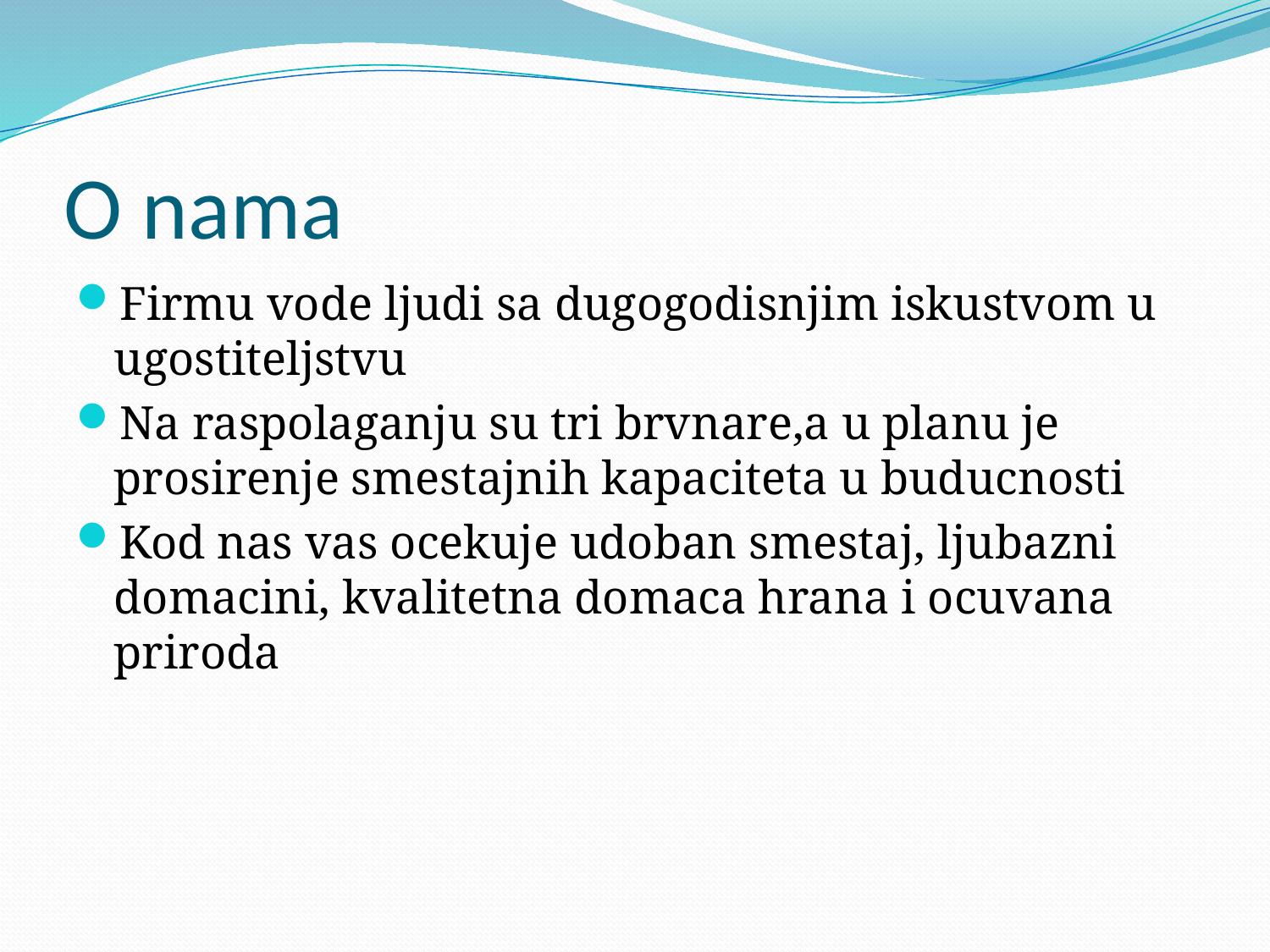

# O nama
Firmu vode ljudi sa dugogodisnjim iskustvom u ugostiteljstvu
Na raspolaganju su tri brvnare,a u planu je prosirenje smestajnih kapaciteta u buducnosti
Kod nas vas ocekuje udoban smestaj, ljubazni domacini, kvalitetna domaca hrana i ocuvana priroda